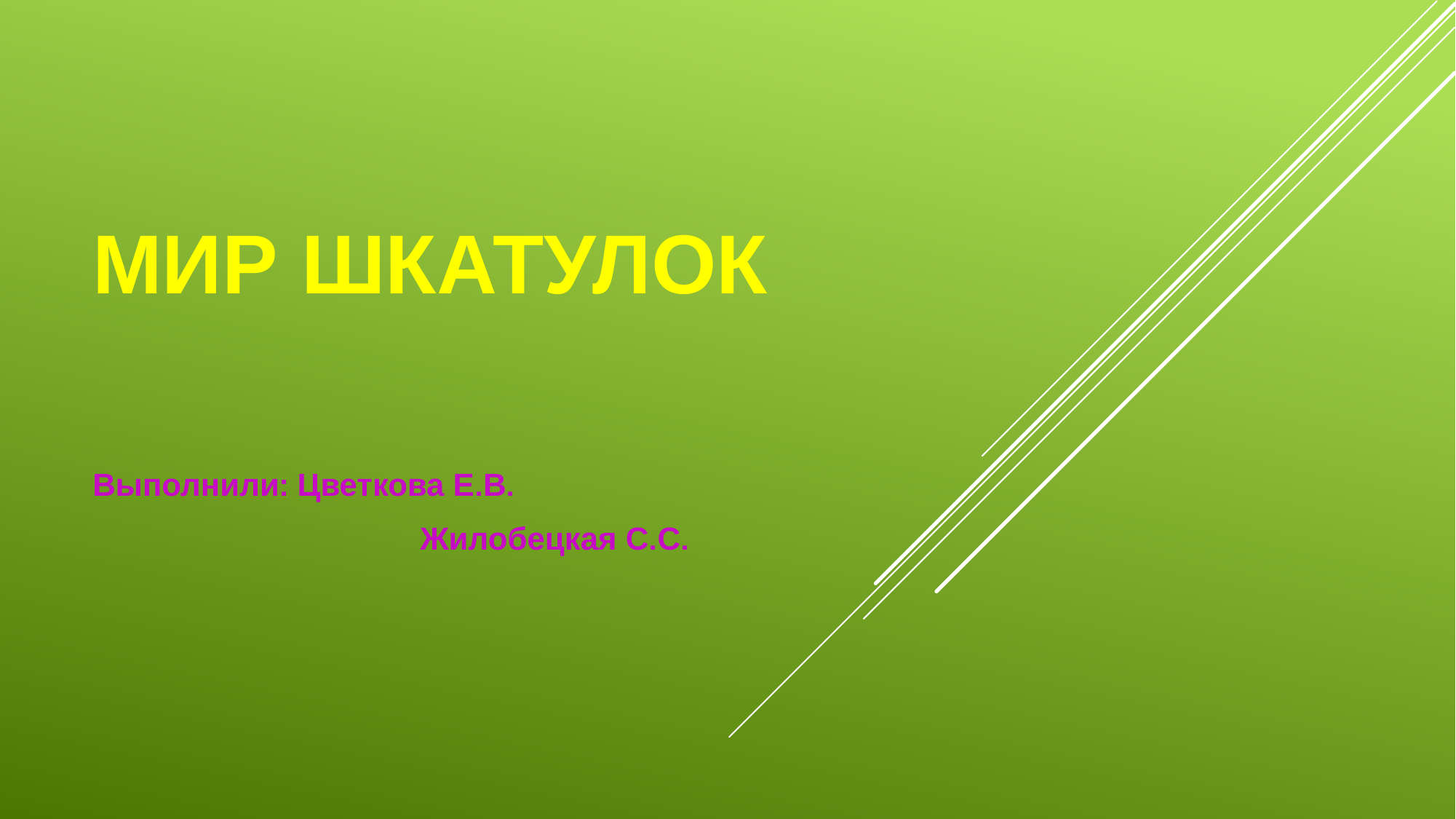

# Мир шкатулок
Выполнили: Цветкова Е.В.
			Жилобецкая С.С.